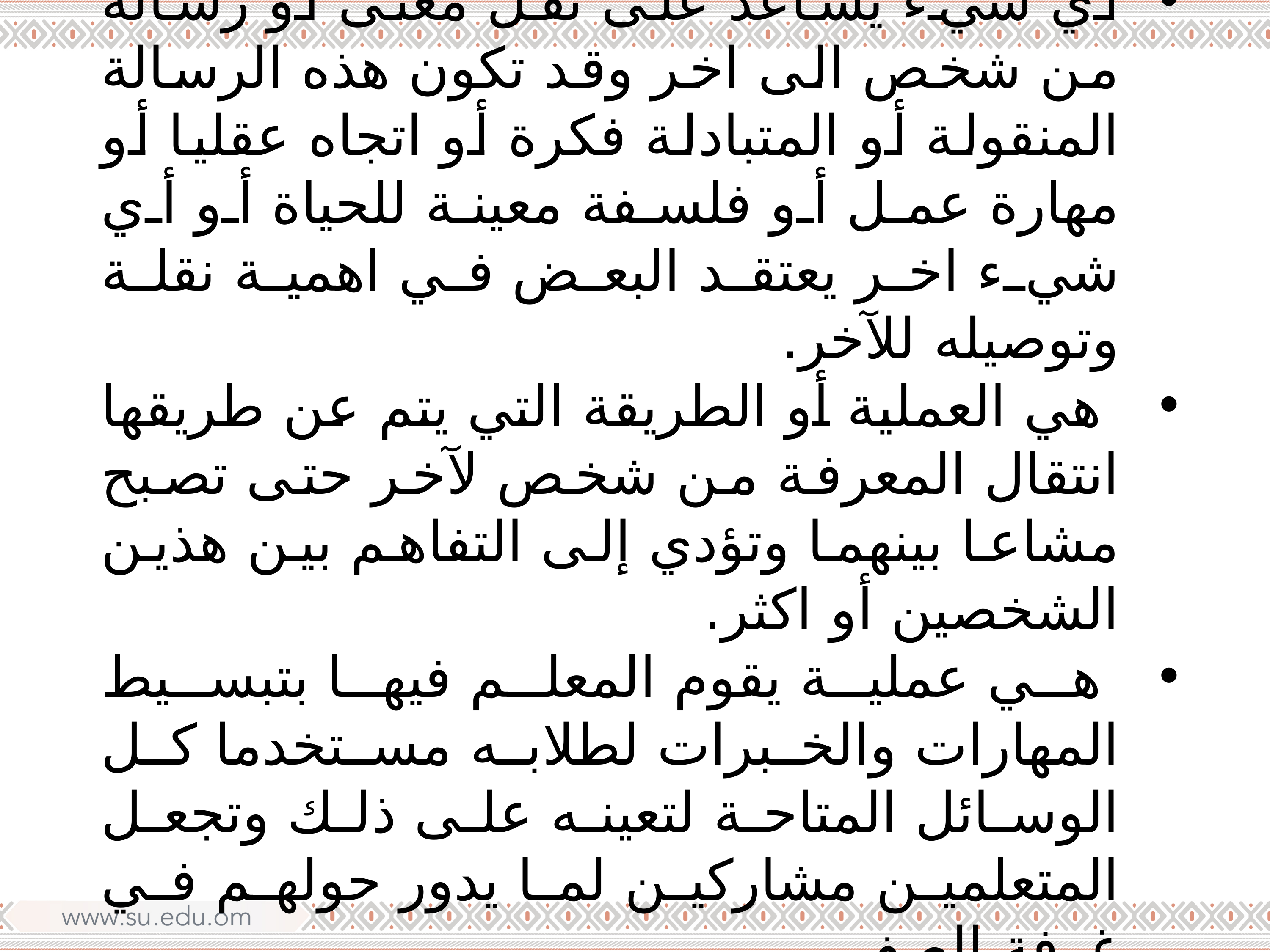

التعريفات المختلفة لعميلة الاتصال والهدف منها
أي شيء يساعد على نقل معنى أو رسالة من شخص الى اخر وقد تكون هذه الرسالة المنقولة أو المتبادلة فكرة أو اتجاه عقليا أو مهارة عمل أو فلسفة معينة للحياة أو أي شيء اخر يعتقد البعض في اهمية نقلة وتوصيله للآخر.
 هي العملية أو الطريقة التي يتم عن طريقها انتقال المعرفة من شخص لآخر حتى تصبح مشاعا بينهما وتؤدي إلى التفاهم بين هذين الشخصين أو اكثر.
 هي عملية يقوم المعلم فيها بتبسيط المهارات والخبرات لطلابه مستخدما كل الوسائل المتاحة لتعينه على ذلك وتجعل المتعلمين مشاركين لما يدور حولهم في غرفة الصف.